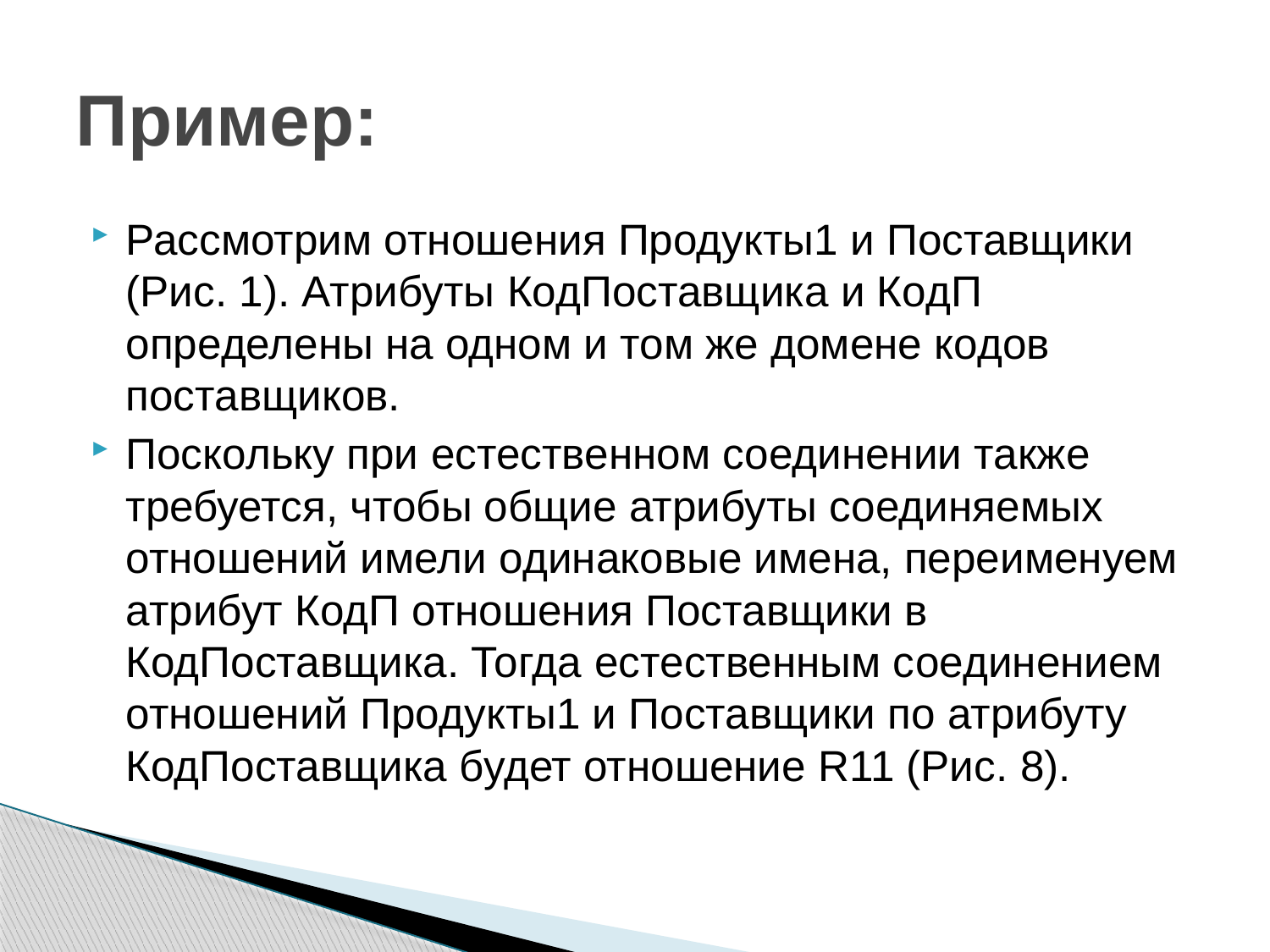

# Пример:
Рассмотрим отношения Продукты1 и Поставщики (Рис. 1). Атрибуты КодПоставщика и КодП определены на одном и том же домене кодов поставщиков.
Поскольку при естественном соединении также требуется, чтобы общие атрибуты соединяемых отношений имели одинаковые имена, переименуем атрибут КодП отношения Поставщики в КодПоставщика. Тогда естественным соединением отношений Продукты1 и Поставщики по атрибуту КодПоставщика будет отношение R11 (Рис. 8).